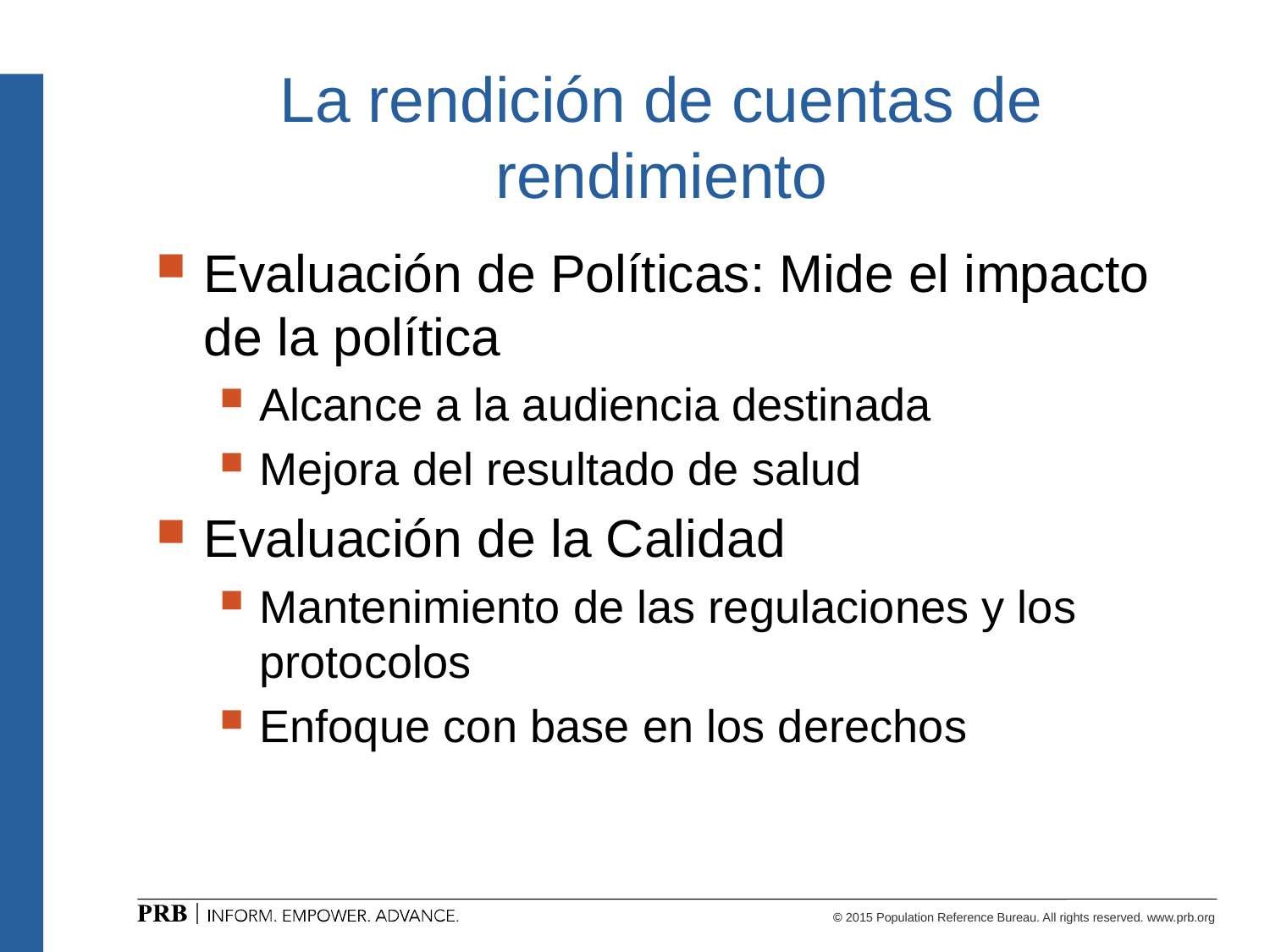

# La rendición de cuentas de rendimiento
Evaluación de Políticas: Mide el impacto de la política
Alcance a la audiencia destinada
Mejora del resultado de salud
Evaluación de la Calidad
Mantenimiento de las regulaciones y los protocolos
Enfoque con base en los derechos